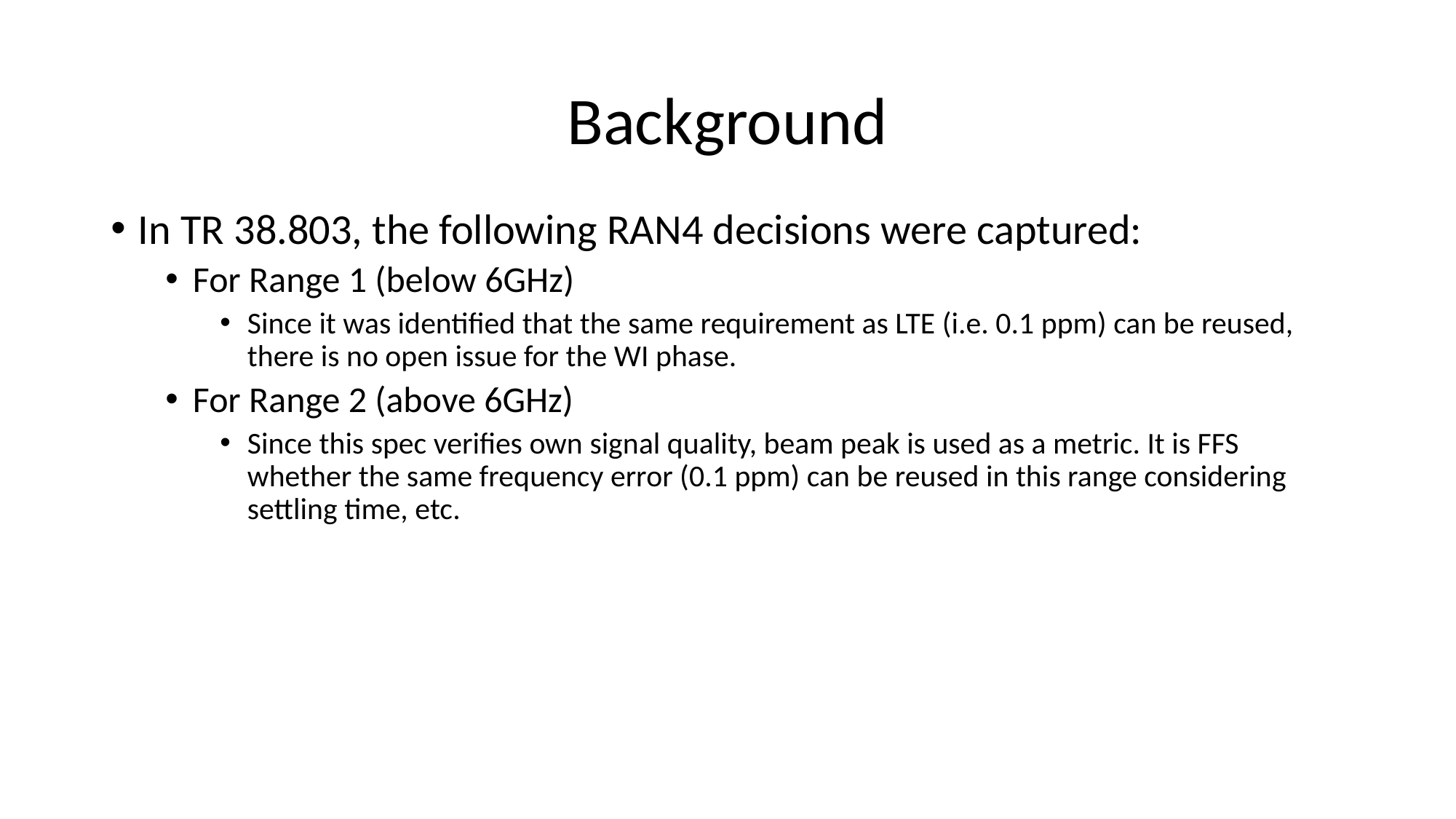

# Background
In TR 38.803, the following RAN4 decisions were captured:
For Range 1 (below 6GHz)
Since it was identified that the same requirement as LTE (i.e. 0.1 ppm) can be reused, there is no open issue for the WI phase.
For Range 2 (above 6GHz)
Since this spec verifies own signal quality, beam peak is used as a metric. It is FFS whether the same frequency error (0.1 ppm) can be reused in this range considering settling time, etc.